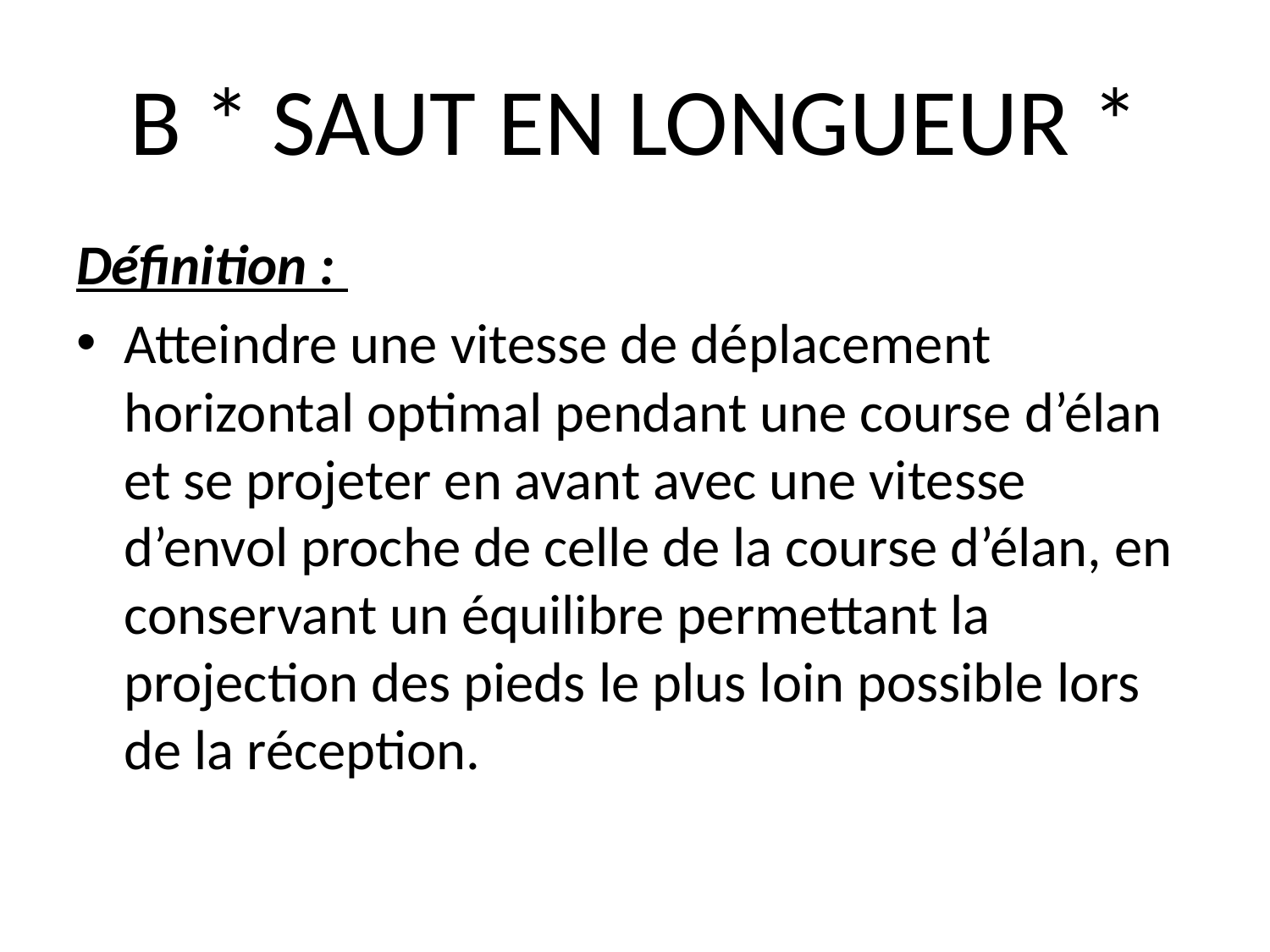

# B * SAUT EN LONGUEUR *
Définition :
Atteindre une vitesse de déplacement horizontal optimal pendant une course d’élan et se projeter en avant avec une vitesse d’envol proche de celle de la course d’élan, en conservant un équilibre permettant la projection des pieds le plus loin possible lors de la réception.